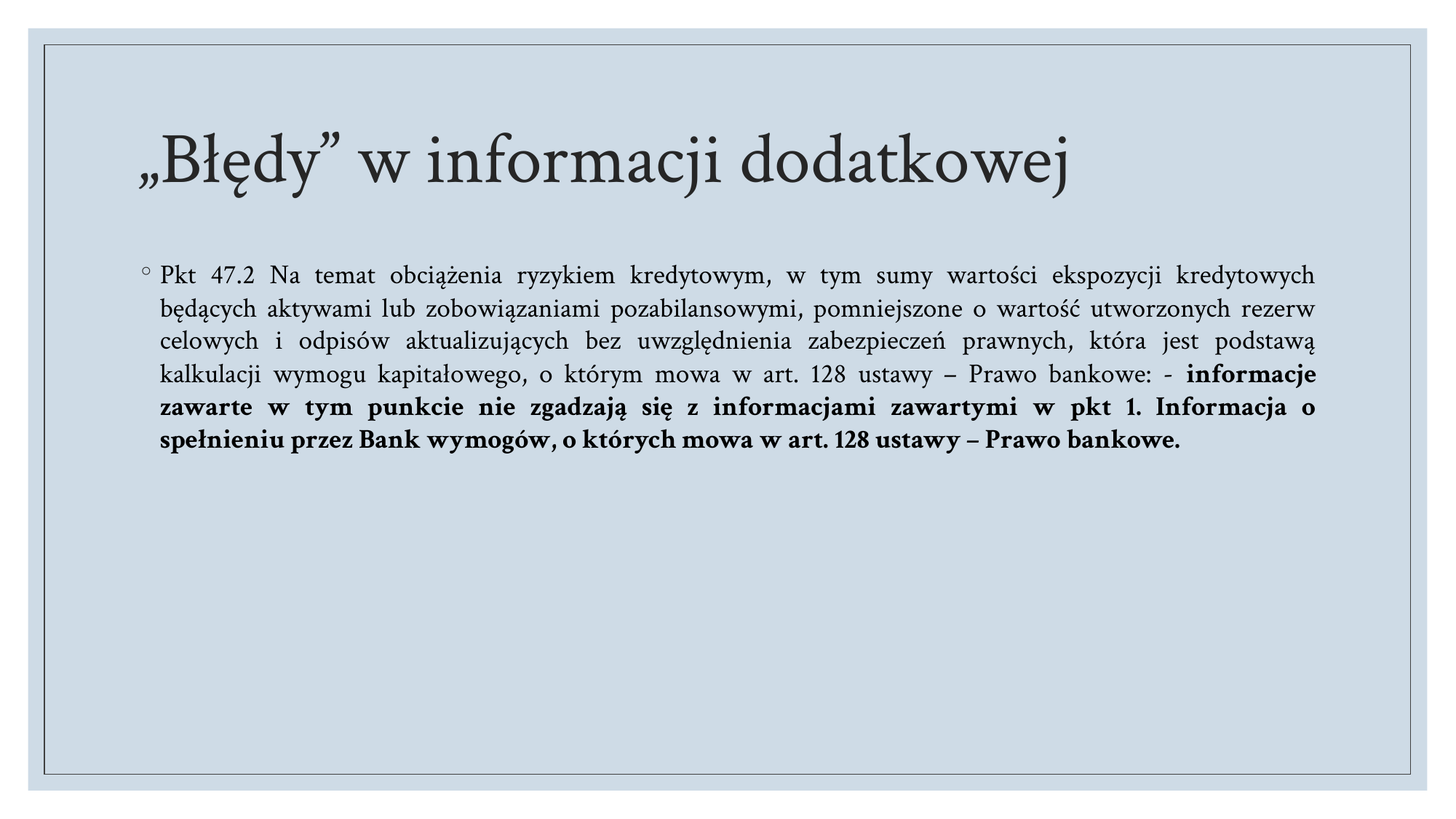

# „Błędy” w informacji dodatkowej
Pkt 47.2 Na temat obciążenia ryzykiem kredytowym, w tym sumy wartości ekspozycji kredytowych będących aktywami lub zobowiązaniami pozabilansowymi, pomniejszone o wartość utworzonych rezerw celowych i odpisów aktualizujących bez uwzględnienia zabezpieczeń prawnych, która jest podstawą kalkulacji wymogu kapitałowego, o którym mowa w art. 128 ustawy – Prawo bankowe: - informacje zawarte w tym punkcie nie zgadzają się z informacjami zawartymi w pkt 1. Informacja o spełnieniu przez Bank wymogów, o których mowa w art. 128 ustawy – Prawo bankowe.